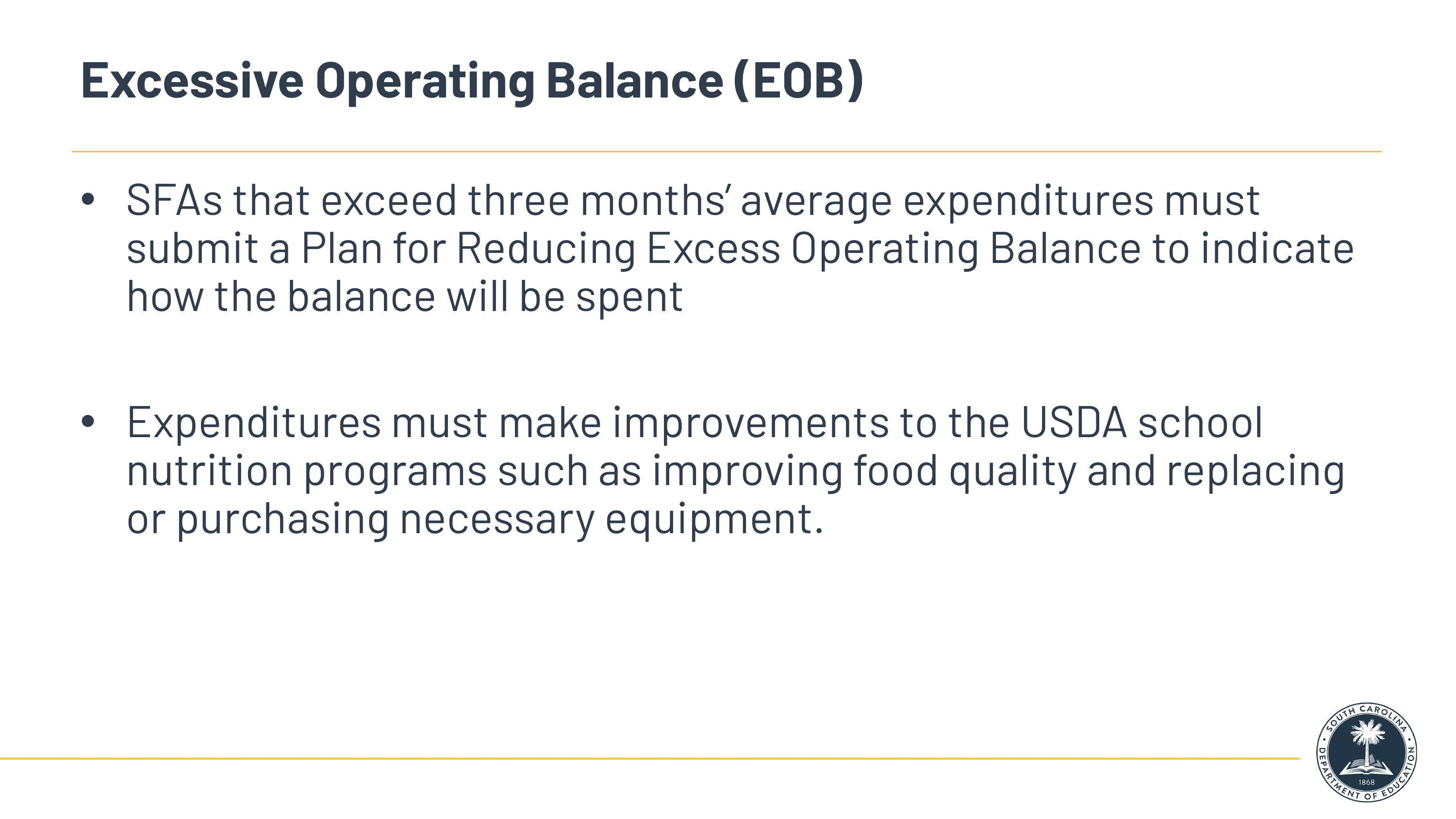

# Excessive Operating Balance (EOB)
SFAs that exceed three months’ average expenditures must submit a Plan for Reducing Excess Operating Balance to indicate how the balance will be spent

Expenditures must make improvements to the USDA school nutrition programs such as improving food quality and replacing or purchasing necessary equipment.